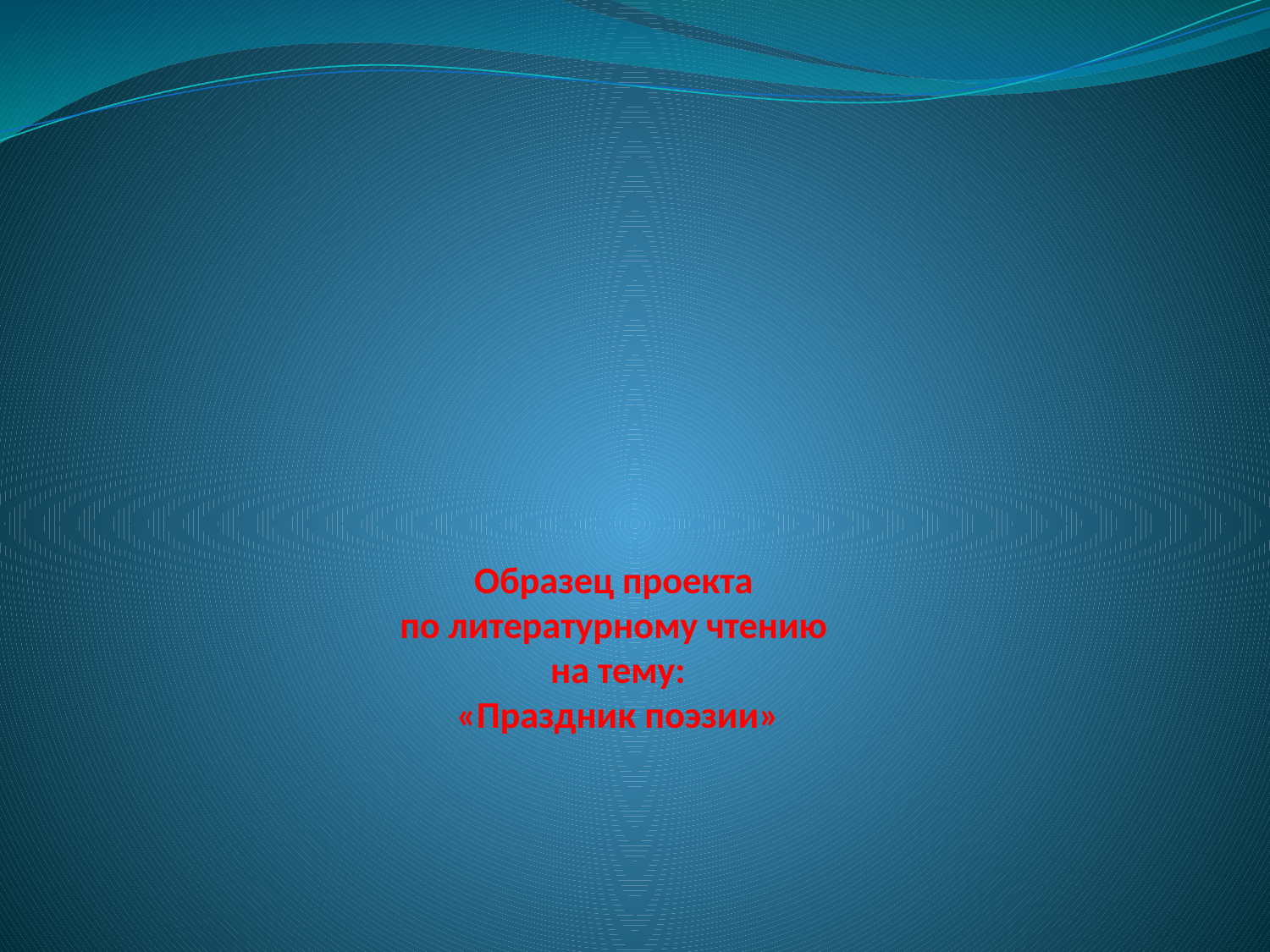

# Образец проекта по литературному чтению на тему: «Праздник поэзии»